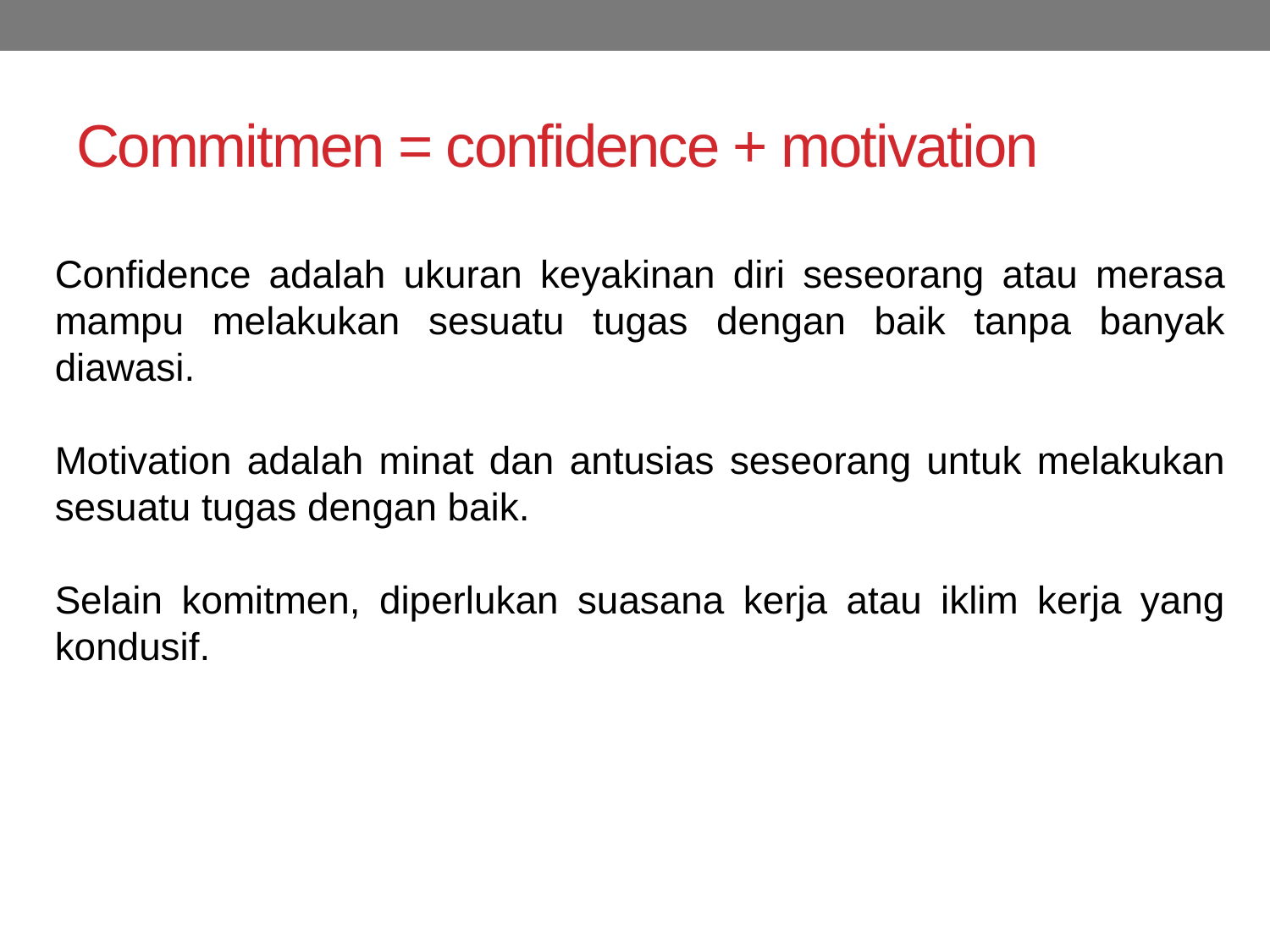

# Commitmen = confidence + motivation
Confidence adalah ukuran keyakinan diri seseorang atau merasa mampu melakukan sesuatu tugas dengan baik tanpa banyak diawasi.

Motivation adalah minat dan antusias seseorang untuk melakukan sesuatu tugas dengan baik.

Selain komitmen, diperlukan suasana kerja atau iklim kerja yang kondusif.